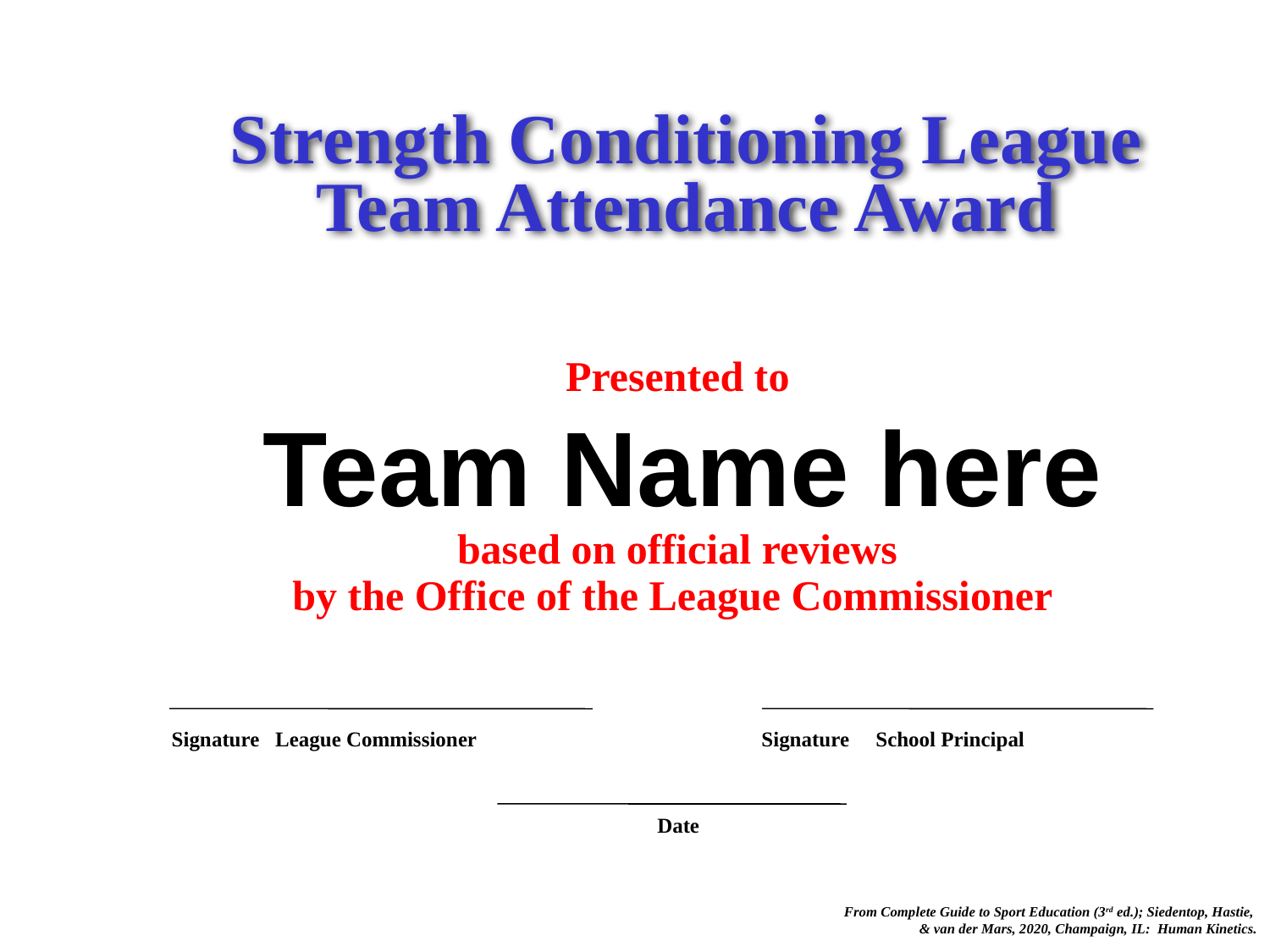

Strength Conditioning League
Team Attendance Award
Presented to
Team Name here
based on official reviews
by the Office of the League Commissioner

Signature   League Commissioner
Signature     School Principal

Date